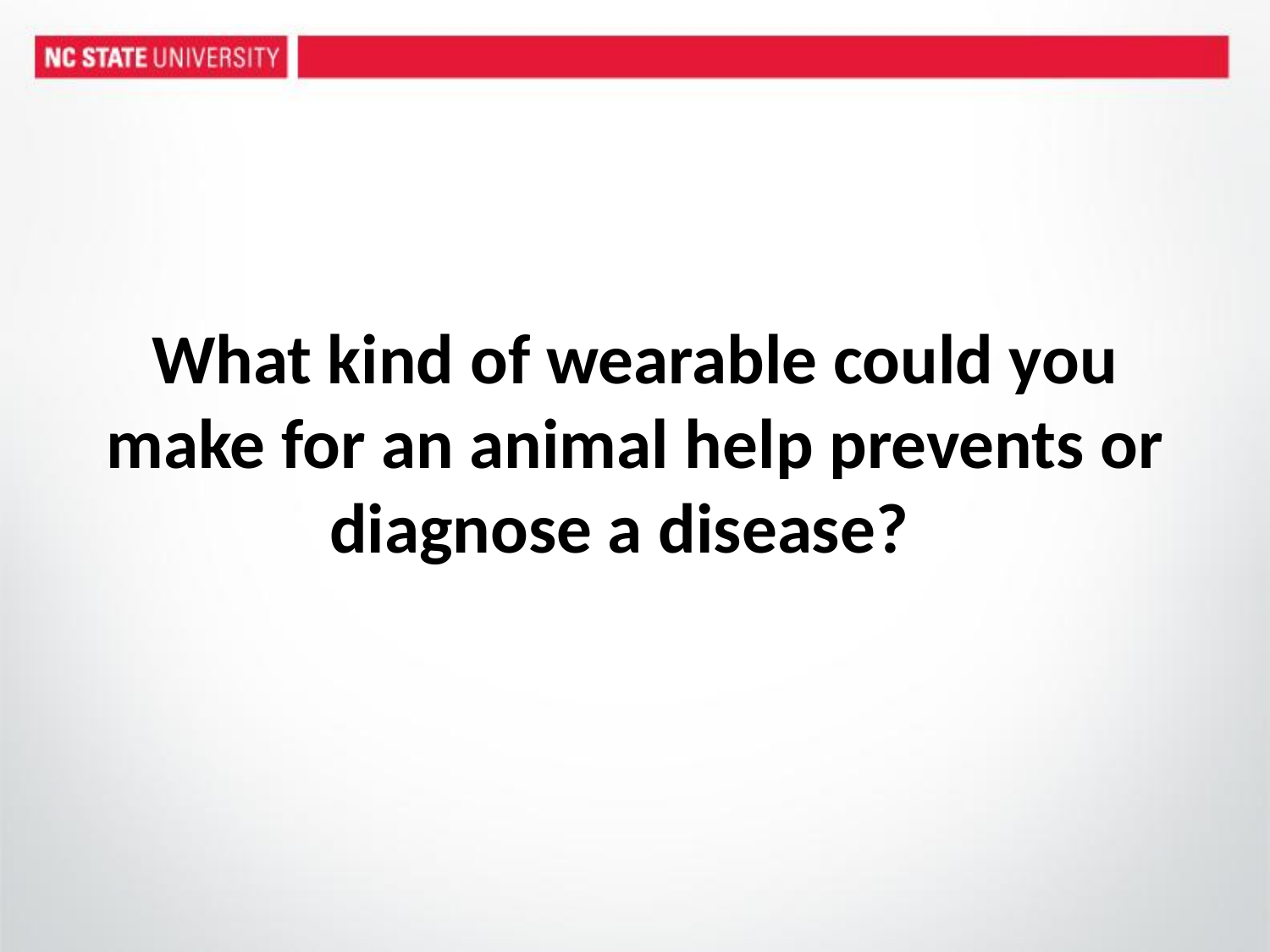

What kind of wearable could you make for an animal help prevents or diagnose a disease?